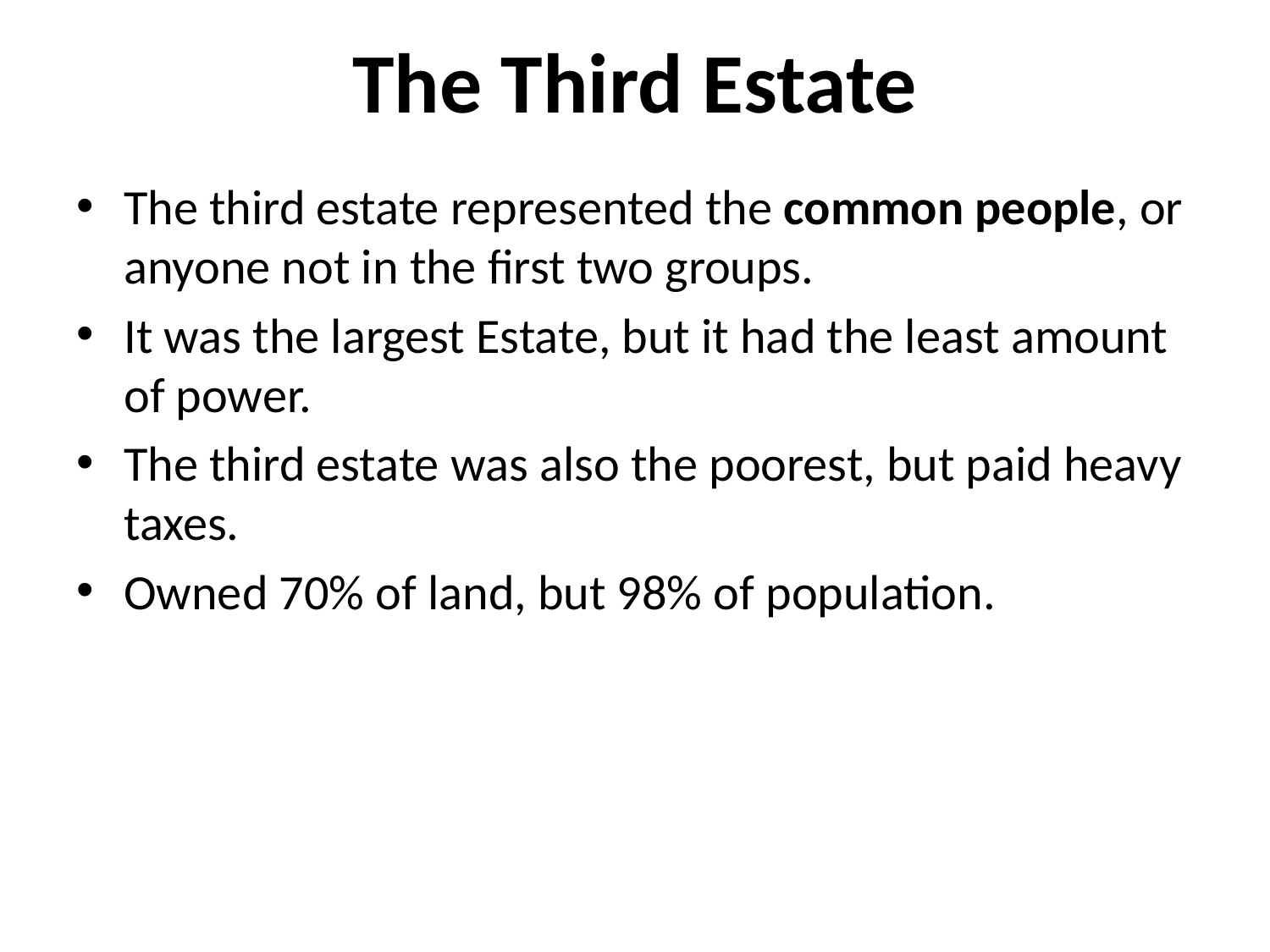

# The Third Estate
The third estate represented the common people, or anyone not in the first two groups.
It was the largest Estate, but it had the least amount of power.
The third estate was also the poorest, but paid heavy taxes.
Owned 70% of land, but 98% of population.